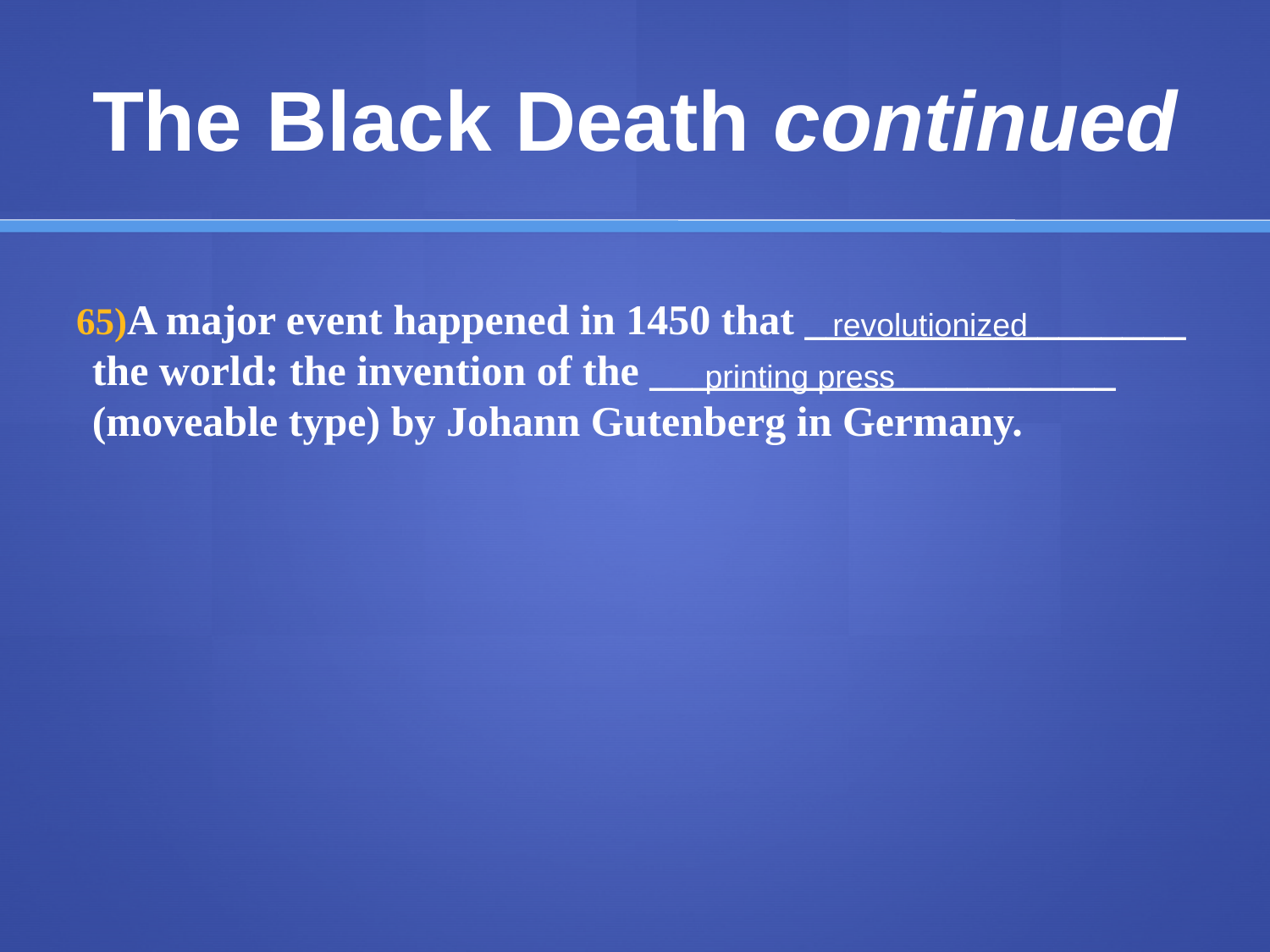

# The Black Death continued
A major event happened in 1450 that __________________ the world: the invention of the ______________________ (moveable type) by Johann Gutenberg in Germany.
revolutionized
printing press